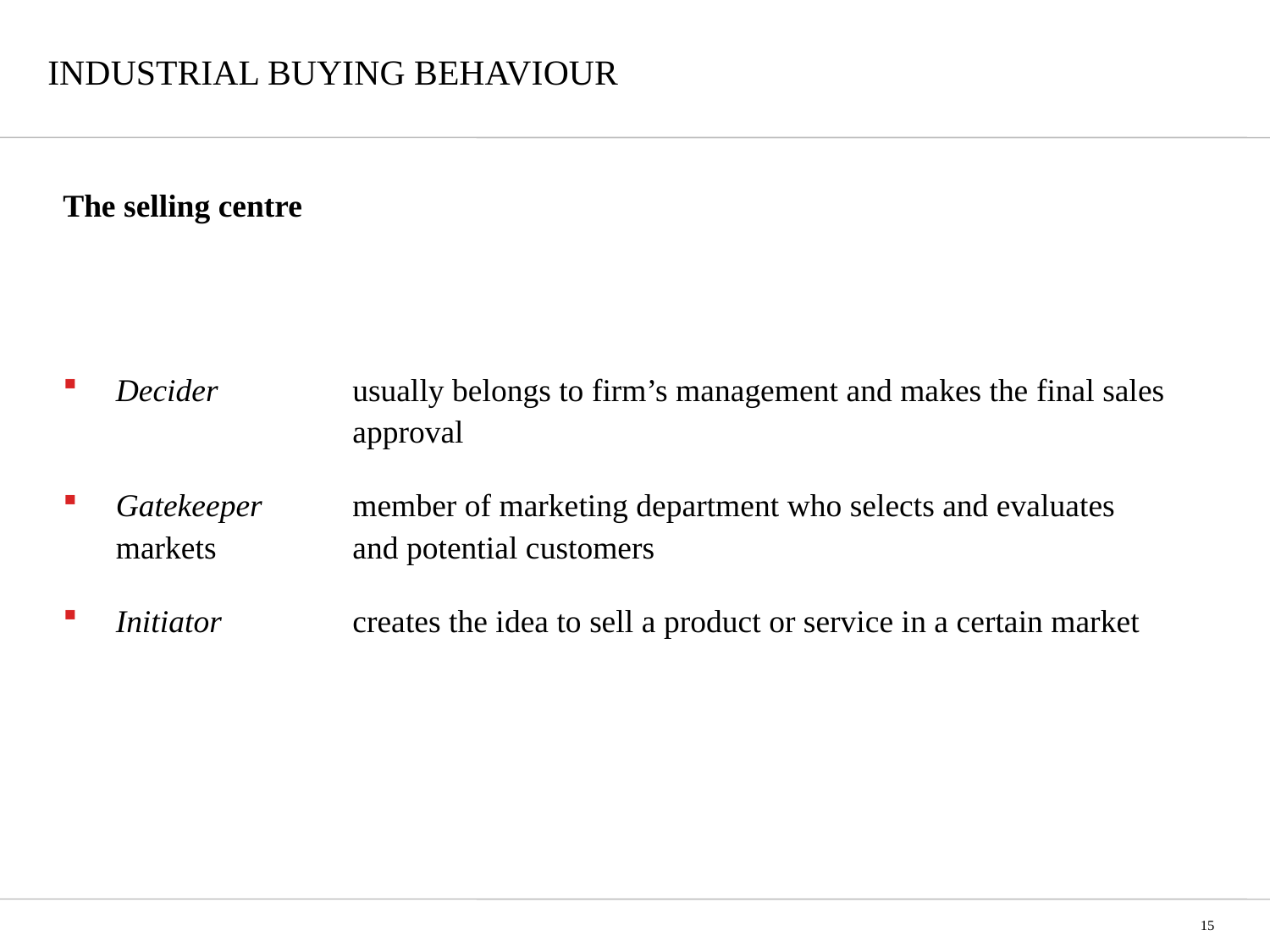

# INDUSTRIAL BUYING BEHAVIOUR
The selling centre

Decider  	usually belongs to firm’s management and makes the final sales 	approval
Gatekeeper  	member of marketing department who selects and evaluates markets 	and potential customers
Initiator  	creates the idea to sell a product or service in a certain market